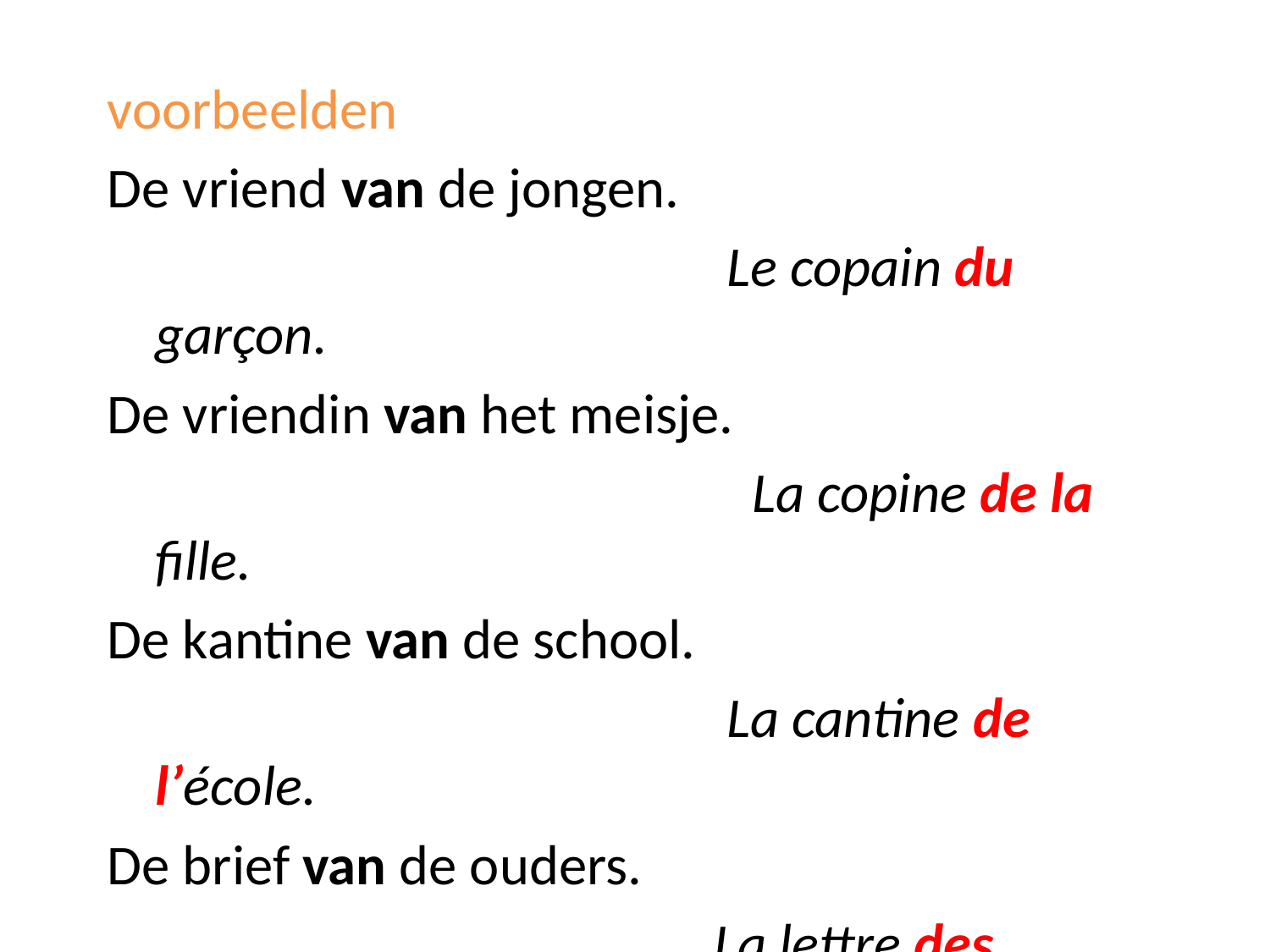

voorbeelden
De vriend van de jongen.
					     Le copain du garçon.
De vriendin van het meisje.
    				       La copine de la fille.
De kantine van de school.
				      	     La cantine de l’école.
De brief van de ouders.
			                        La lettre des parents.